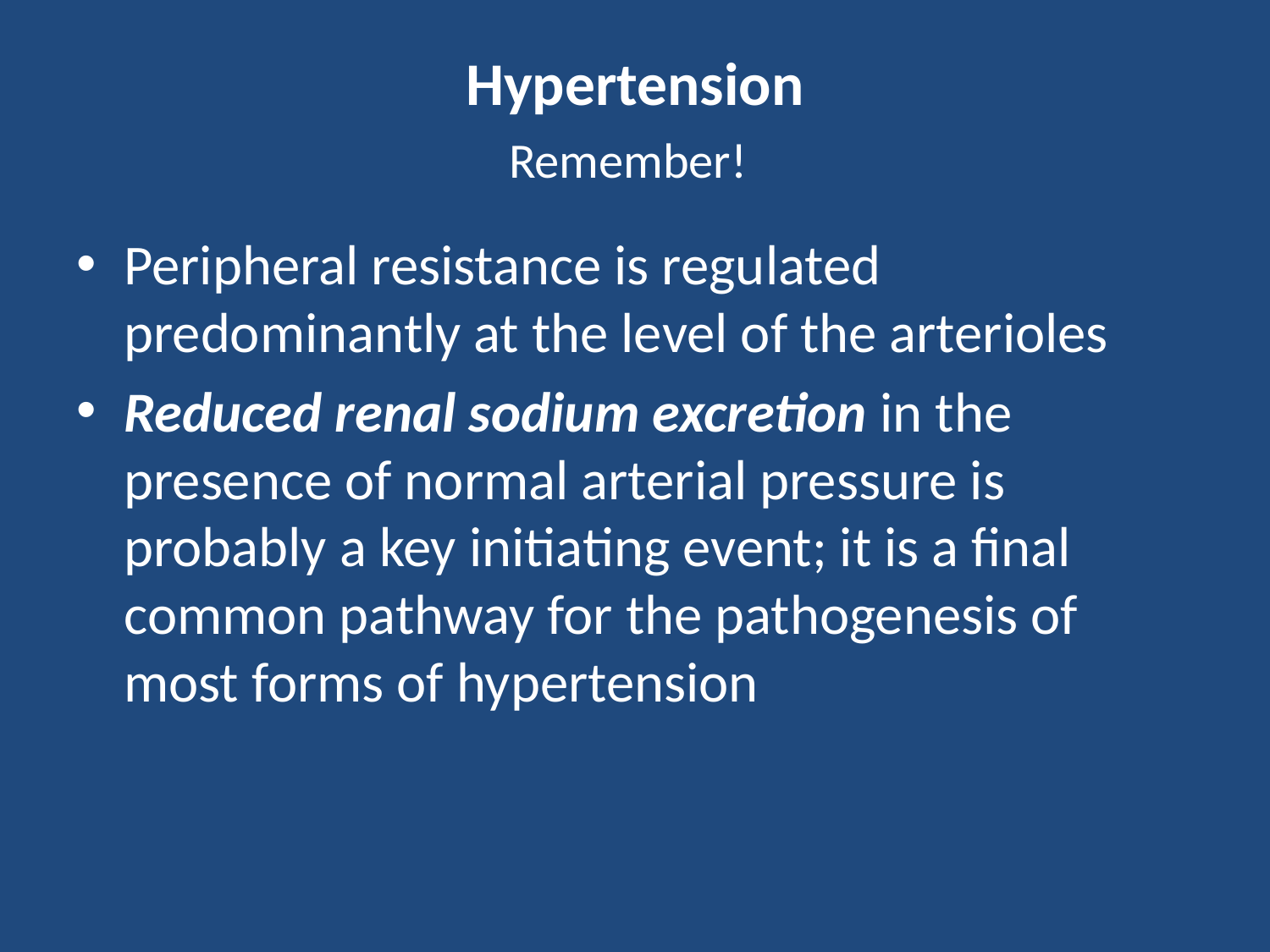

# Hypertension Remember!
Peripheral resistance is regulated predominantly at the level of the arterioles
Reduced renal sodium excretion in the presence of normal arterial pressure is probably a key initiating event; it is a final common pathway for the pathogenesis of most forms of hypertension